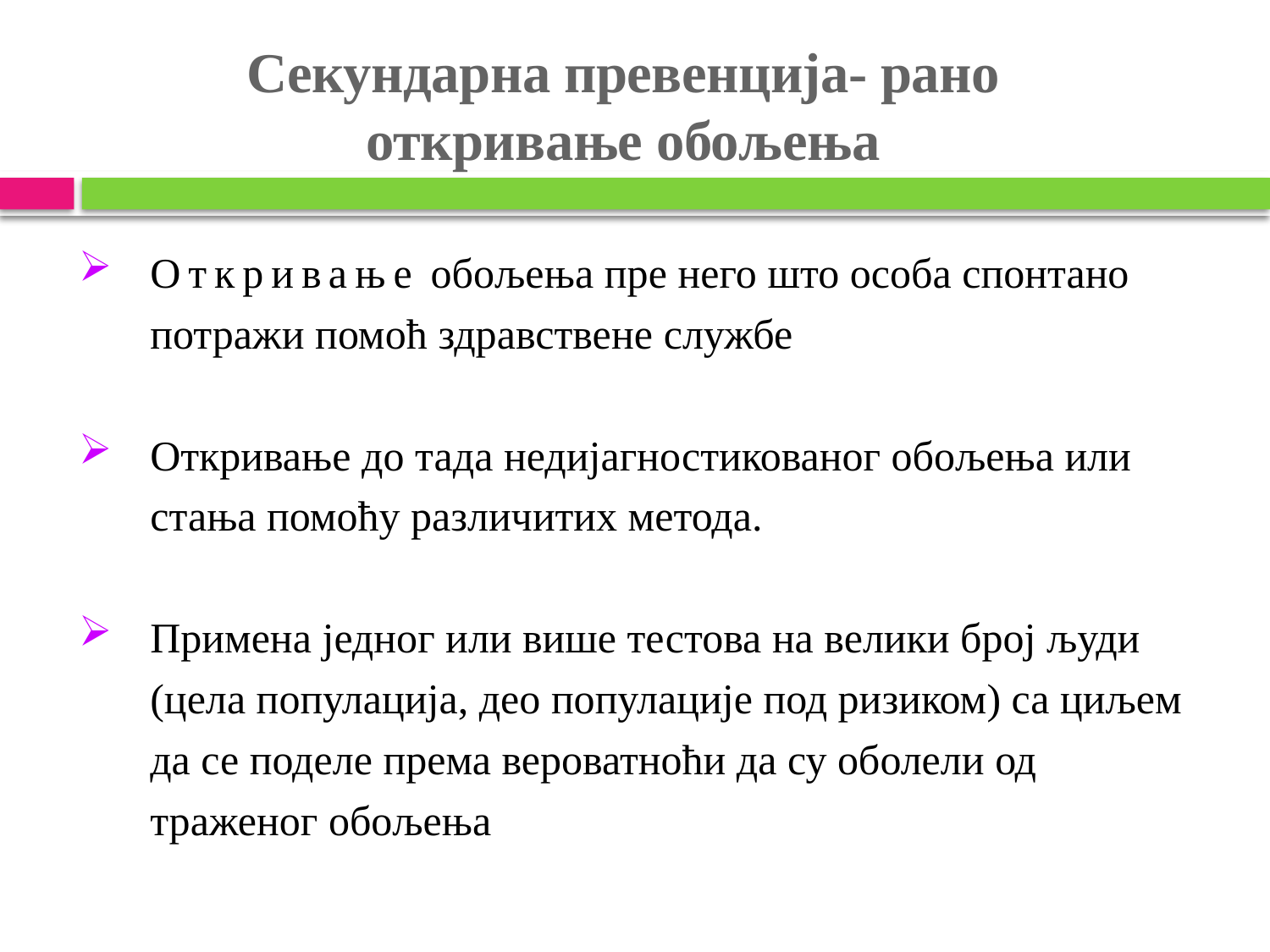

Секундарна превенција- рано откривање обољења
Откривање обољења пре него што oсоба спонтано потражи помоћ здравствене службе

Откривање до тада недијагностикованог обољења или стања помоћу различитих метода.

Примена једног или више тестова на велики број људи (цела популација, део популације под ризиком) са циљем да се поделе према вероватноћи да су оболели од траженог обољења